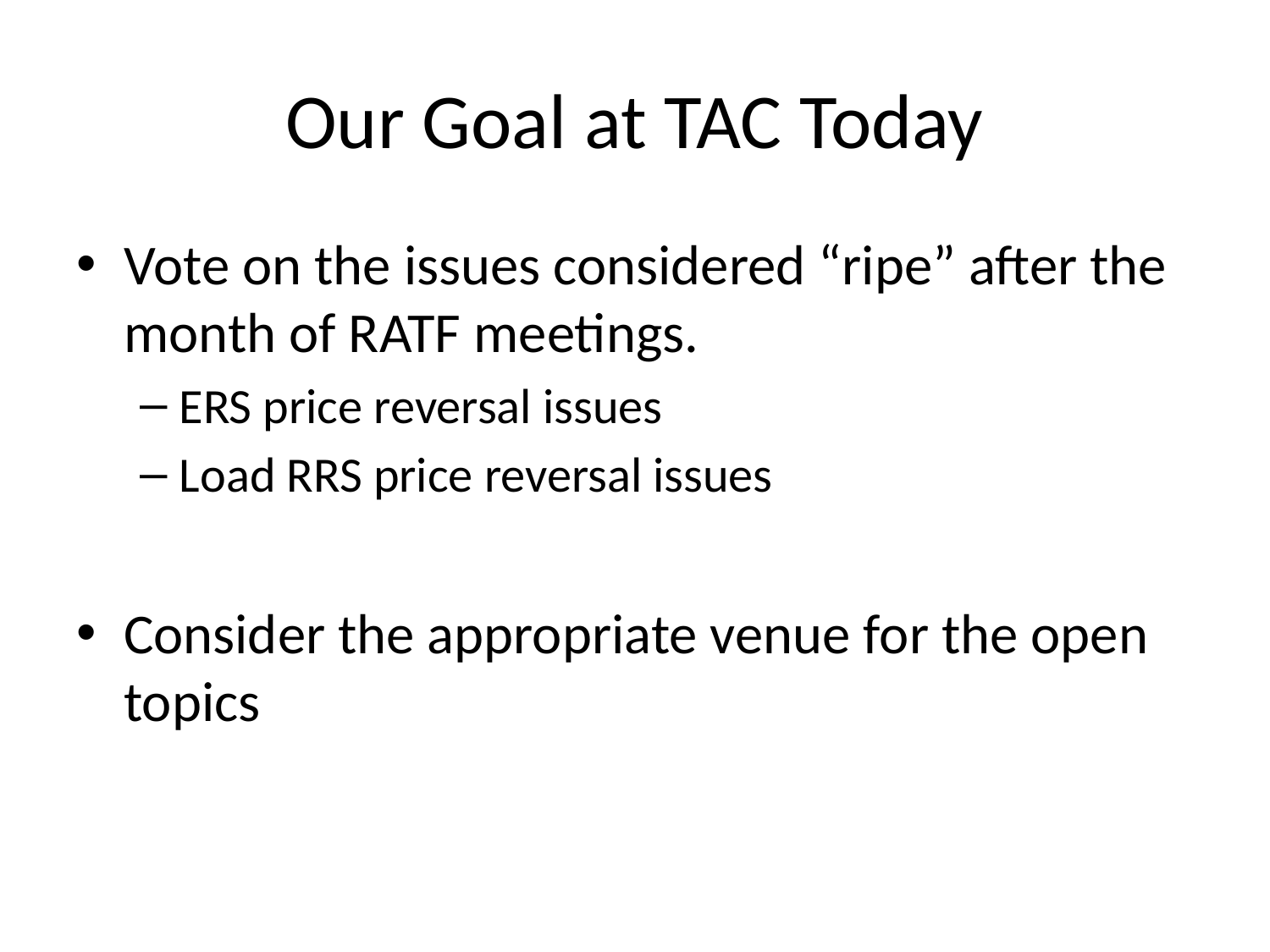

# Our Goal at TAC Today
Vote on the issues considered “ripe” after the month of RATF meetings.
ERS price reversal issues
Load RRS price reversal issues

Consider the appropriate venue for the open topics